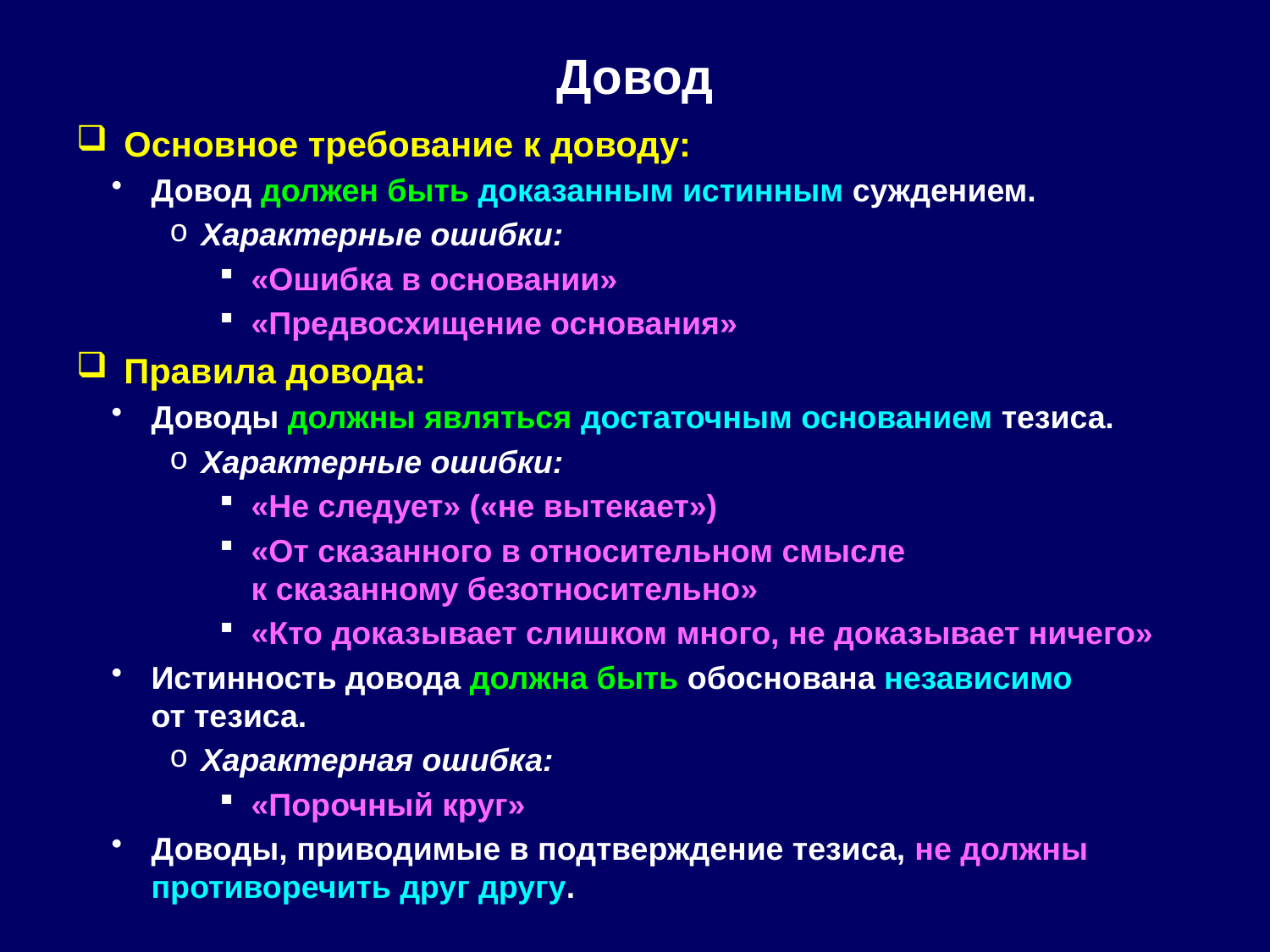

# Довод
Основное требование к доводу:
Довод должен быть доказанным истинным суждением.
Характерные ошибки:
«Ошибка в основании»
«Предвосхищение основания»
Правила довода:
Доводы должны являться достаточным основанием тезиса.
Характерные ошибки:
«Не следует» («не вытекает»)
«От сказанного в относительном смысле
к сказанному безотносительно»
«Кто доказывает слишком много, не доказывает ничего»
Истинность довода должна быть обоснована независимо
от тезиса.
Характерная ошибка:
«Порочный круг»
Доводы, приводимые в подтверждение тезиса, не должны противоречить друг другу.